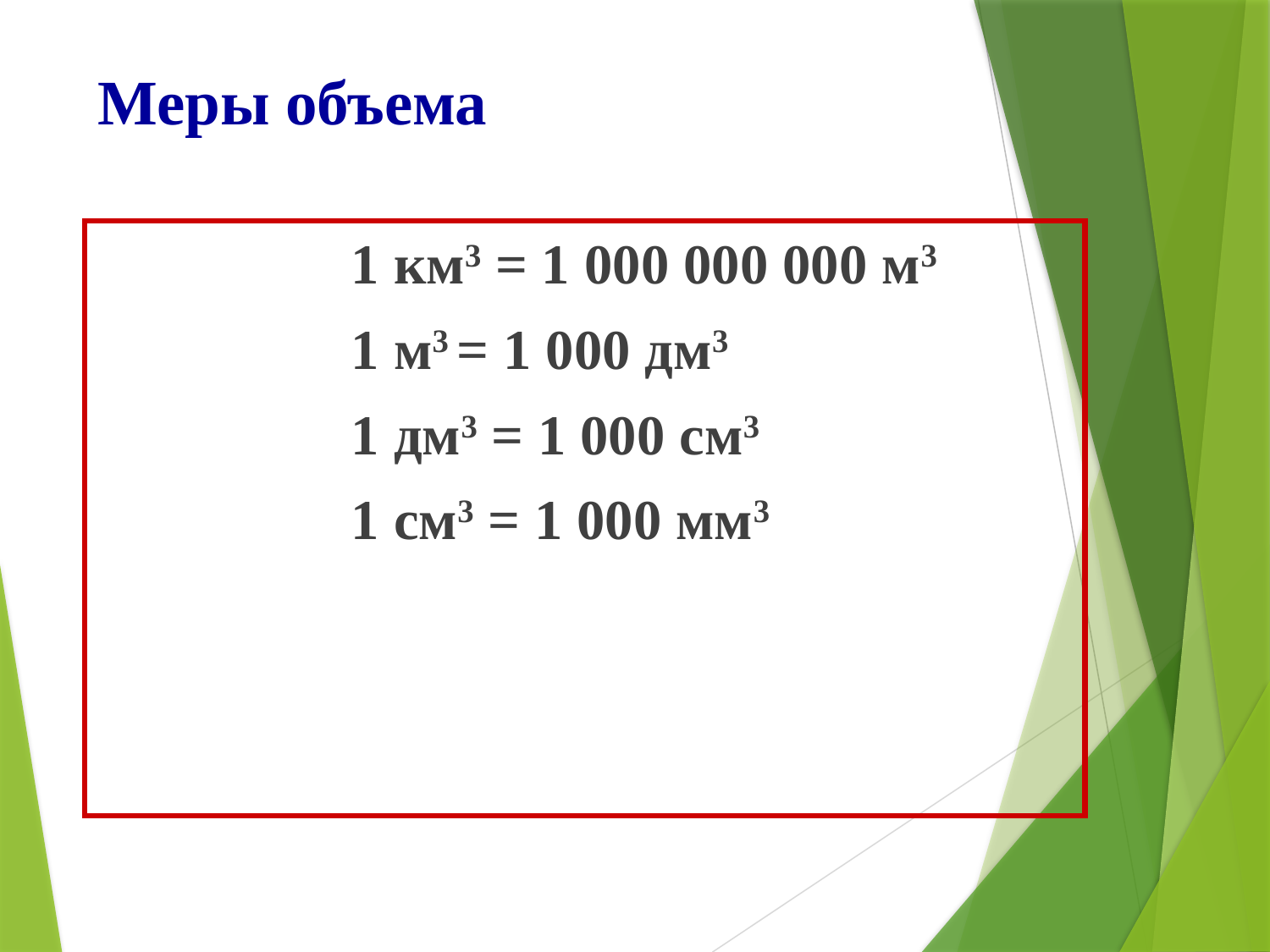

# Меры объема

1 км3 = 1 000 000 000 м3
1 м3 = 1 000 дм3
1 дм3 = 1 000 см3
1 см3 = 1 000 мм3